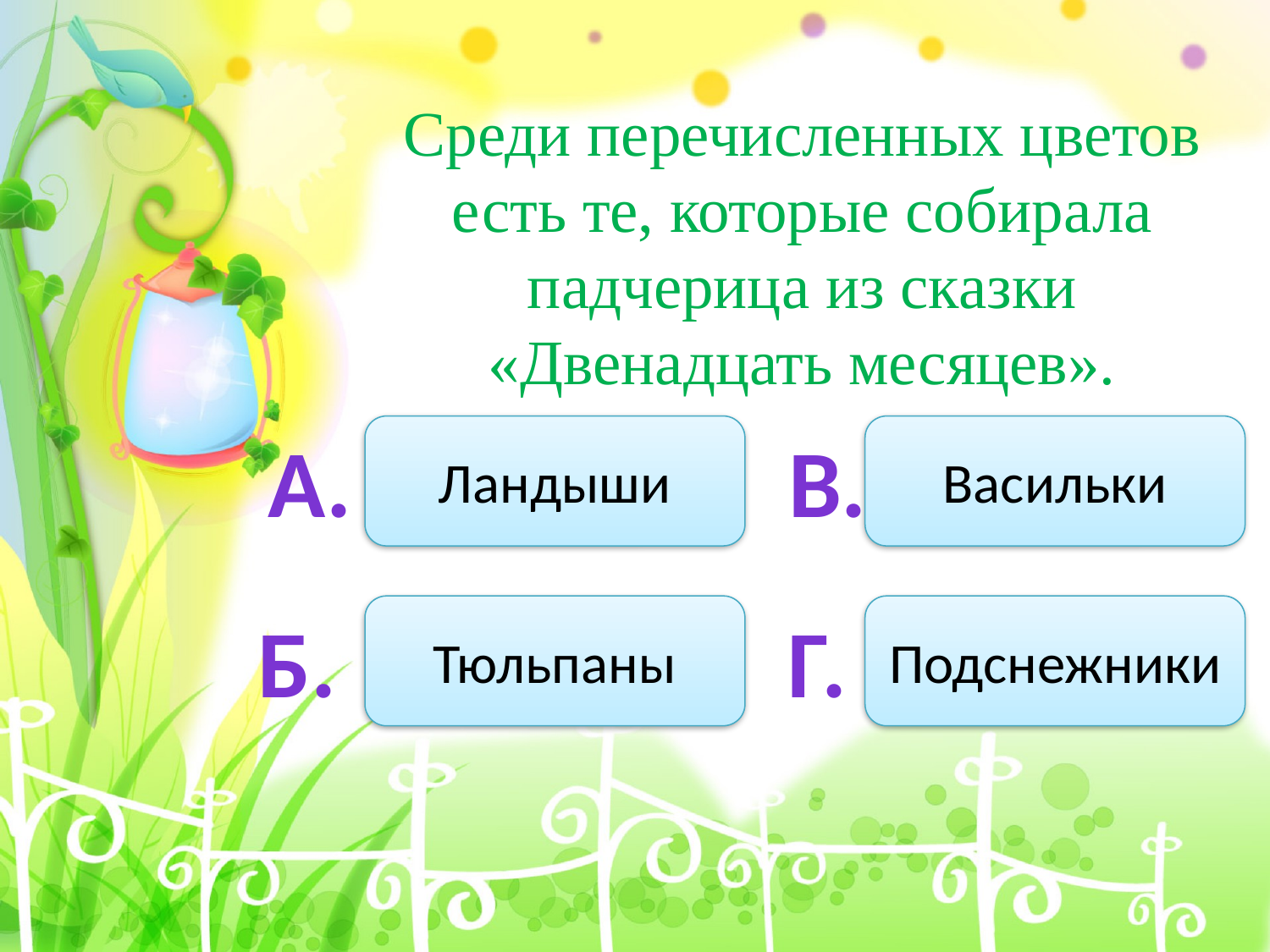

Среди перечисленных цветов есть те, которые собирала падчерица из сказки «Двенадцать месяцев».
А.
Ландыши
В.
Васильки
Б.
Тюльпаны
Г.
Подснежники